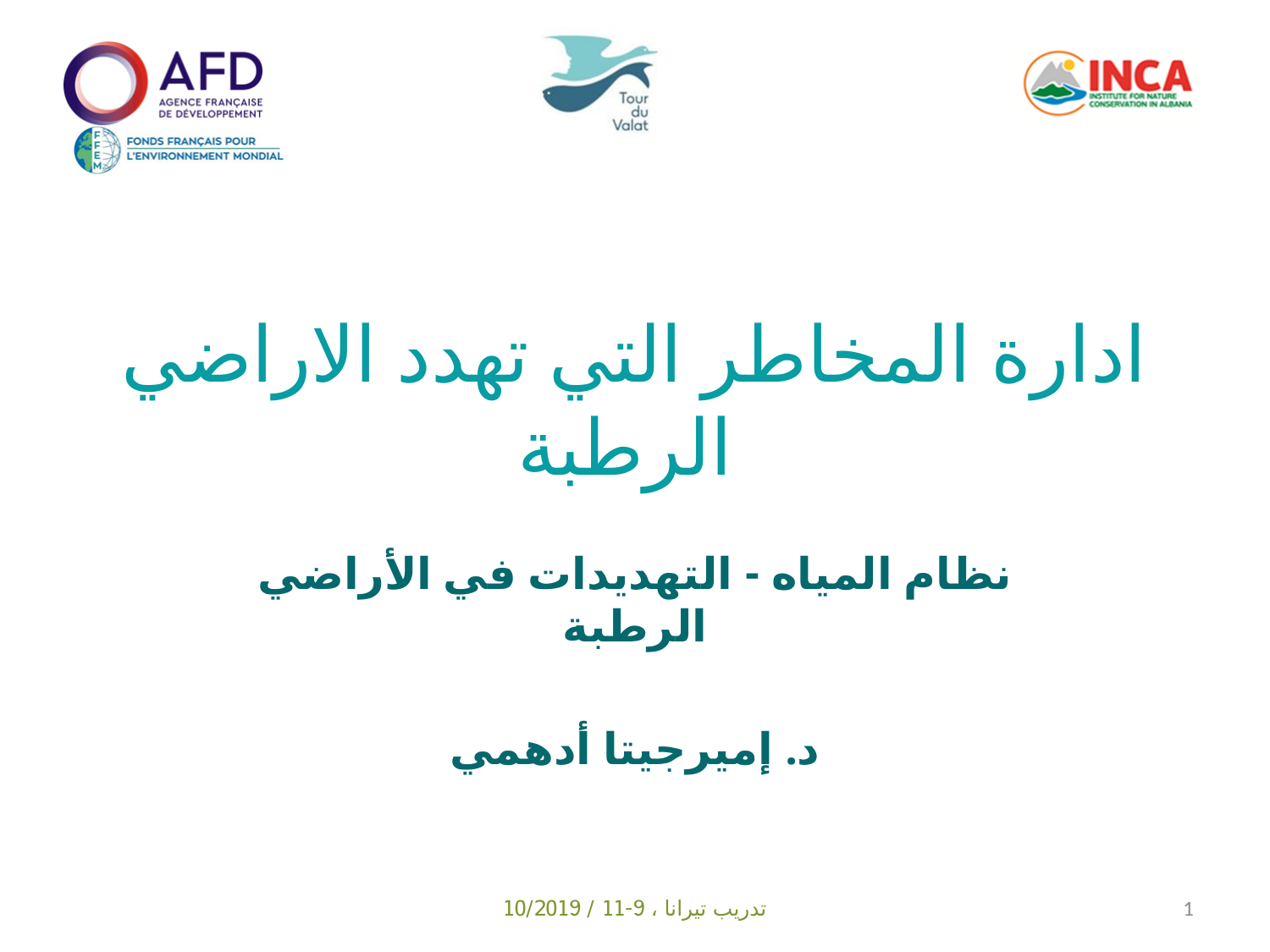

# ادارة المخاطر التي تهدد الاراضي الرطبة
نظام المياه - التهديدات في الأراضي الرطبة

د. إميرجيتا أدهمي
تدريب تيرانا ، 9-11 / 10/2019
1